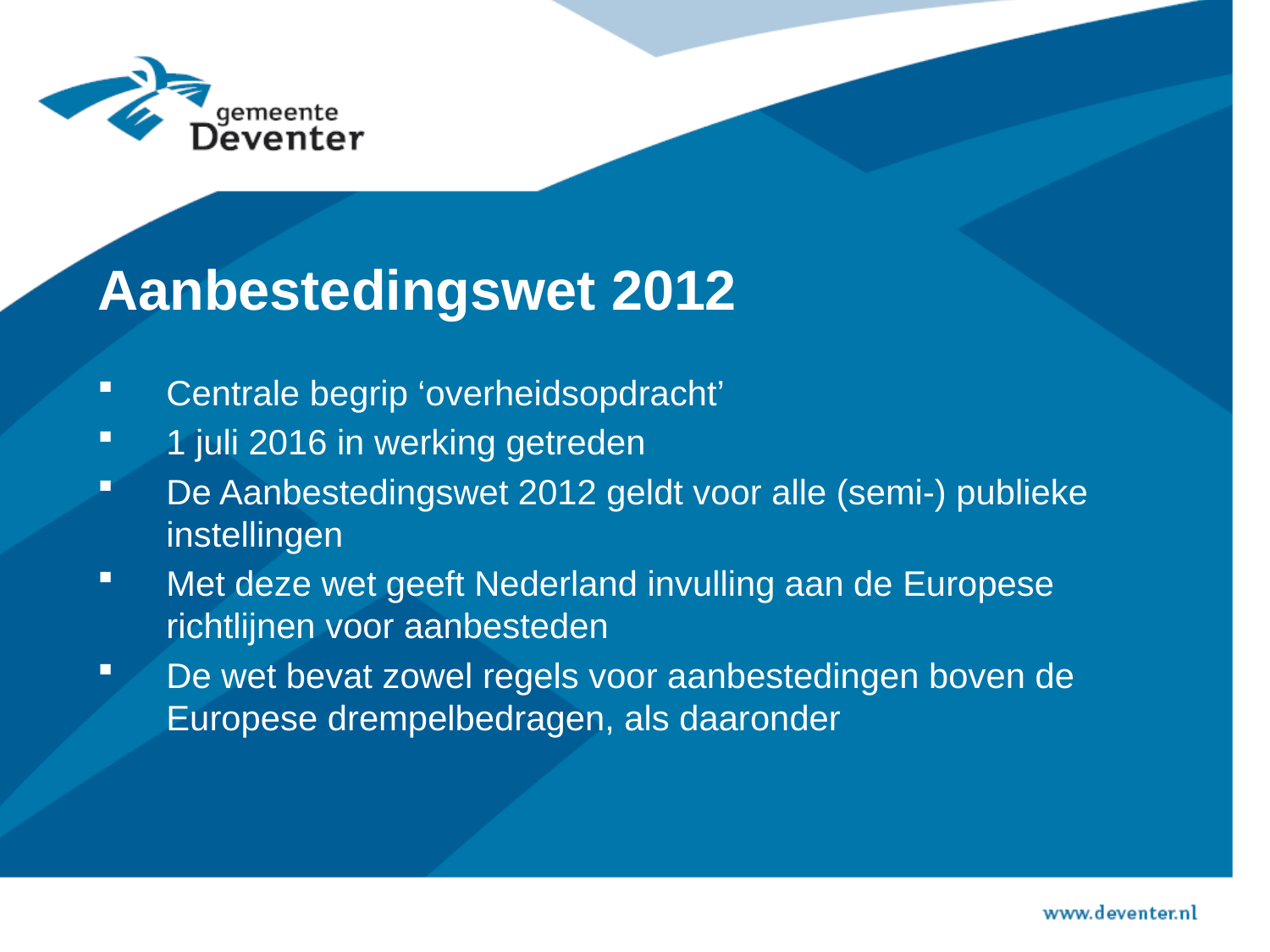

# Aanbestedingswet 2012
Centrale begrip ‘overheidsopdracht’
1 juli 2016 in werking getreden
De Aanbestedingswet 2012 geldt voor alle (semi-) publieke instellingen
Met deze wet geeft Nederland invulling aan de Europese richtlijnen voor aanbesteden
De wet bevat zowel regels voor aanbestedingen boven de Europese drempelbedragen, als daaronder